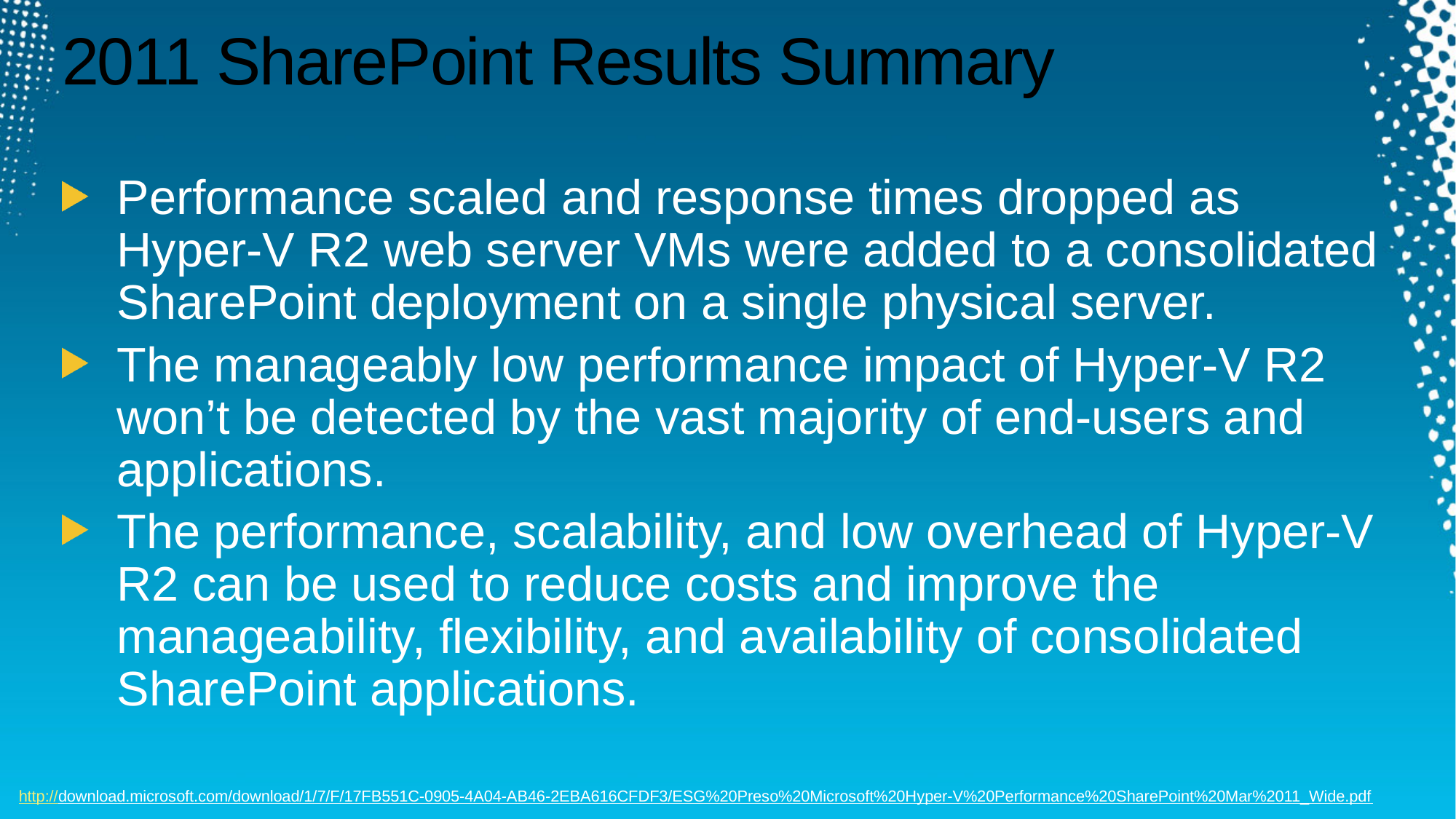

# 2011 SharePoint Results Summary
Performance scaled and response times dropped as Hyper-V R2 web server VMs were added to a consolidated SharePoint deployment on a single physical server.
The manageably low performance impact of Hyper-V R2 won’t be detected by the vast majority of end-users and applications.
The performance, scalability, and low overhead of Hyper-V R2 can be used to reduce costs and improve the manageability, flexibility, and availability of consolidated SharePoint applications.
http://download.microsoft.com/download/1/7/F/17FB551C-0905-4A04-AB46-2EBA616CFDF3/ESG%20Preso%20Microsoft%20Hyper-V%20Performance%20SharePoint%20Mar%2011_Wide.pdf